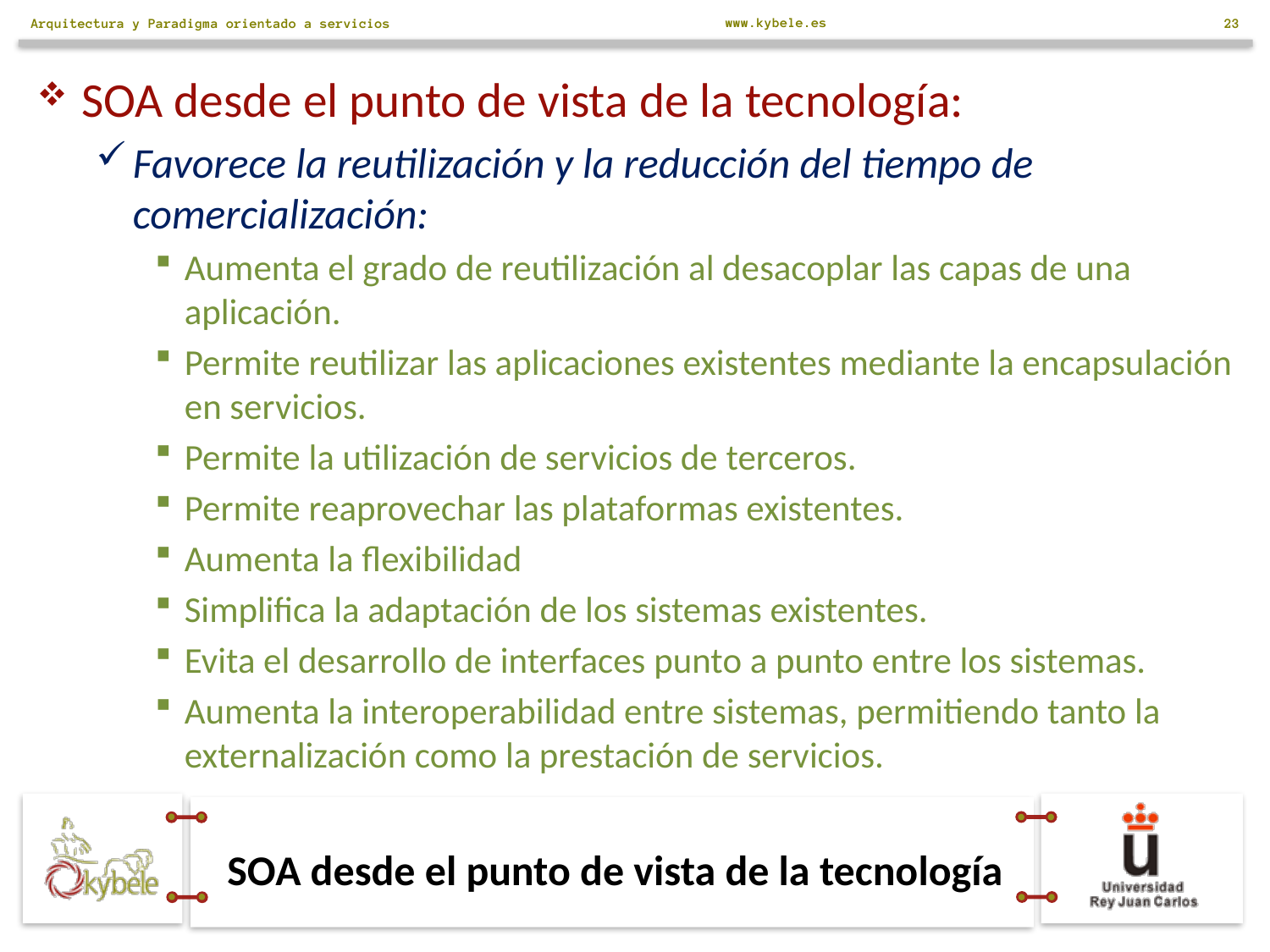

Arquitectura y Paradigma orientado a servicios
23
SOA desde el punto de vista de la tecnología:
Favorece la reutilización y la reducción del tiempo de comercialización:
Aumenta el grado de reutilización al desacoplar las capas de una aplicación.
Permite reutilizar las aplicaciones existentes mediante la encapsulación en servicios.
Permite la utilización de servicios de terceros.
Permite reaprovechar las plataformas existentes.
Aumenta la flexibilidad
Simplifica la adaptación de los sistemas existentes.
Evita el desarrollo de interfaces punto a punto entre los sistemas.
Aumenta la interoperabilidad entre sistemas, permitiendo tanto la externalización como la prestación de servicios.
# SOA desde el punto de vista de la tecnología